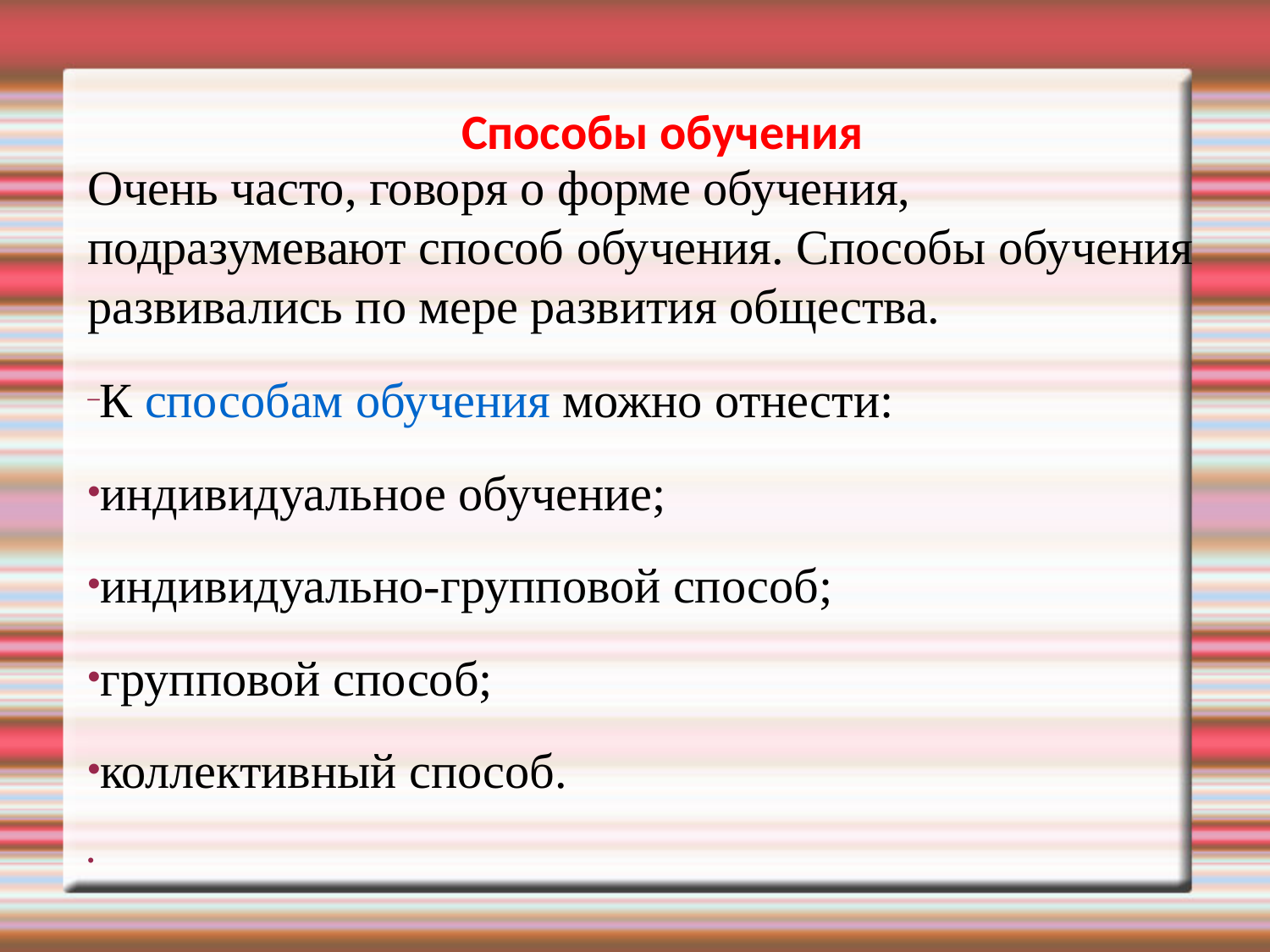

Способы обучения
Очень часто, говоря о форме обучения, подразумевают способ обучения. Способы обучения развивались по мере развития общества.
К способам обучения можно отнести:
индивидуальное обучение;
индивидуально-групповой способ;
групповой способ;
коллективный способ.